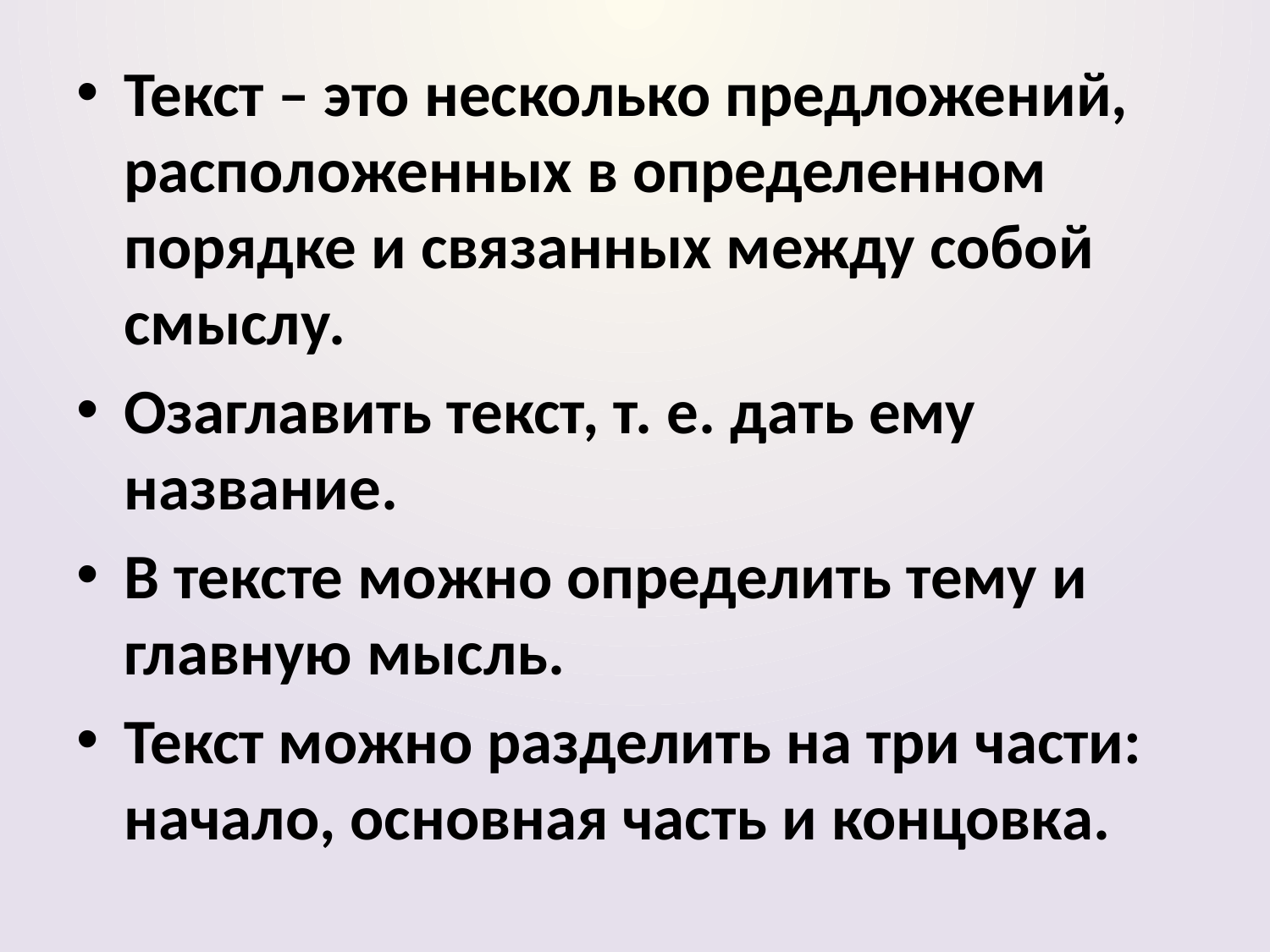

Текст – это несколько предложений, расположенных в определенном порядке и связанных между собой смыслу.
Озаглавить текст, т. е. дать ему название.
В тексте можно определить тему и главную мысль.
Текст можно разделить на три части: начало, основная часть и концовка.